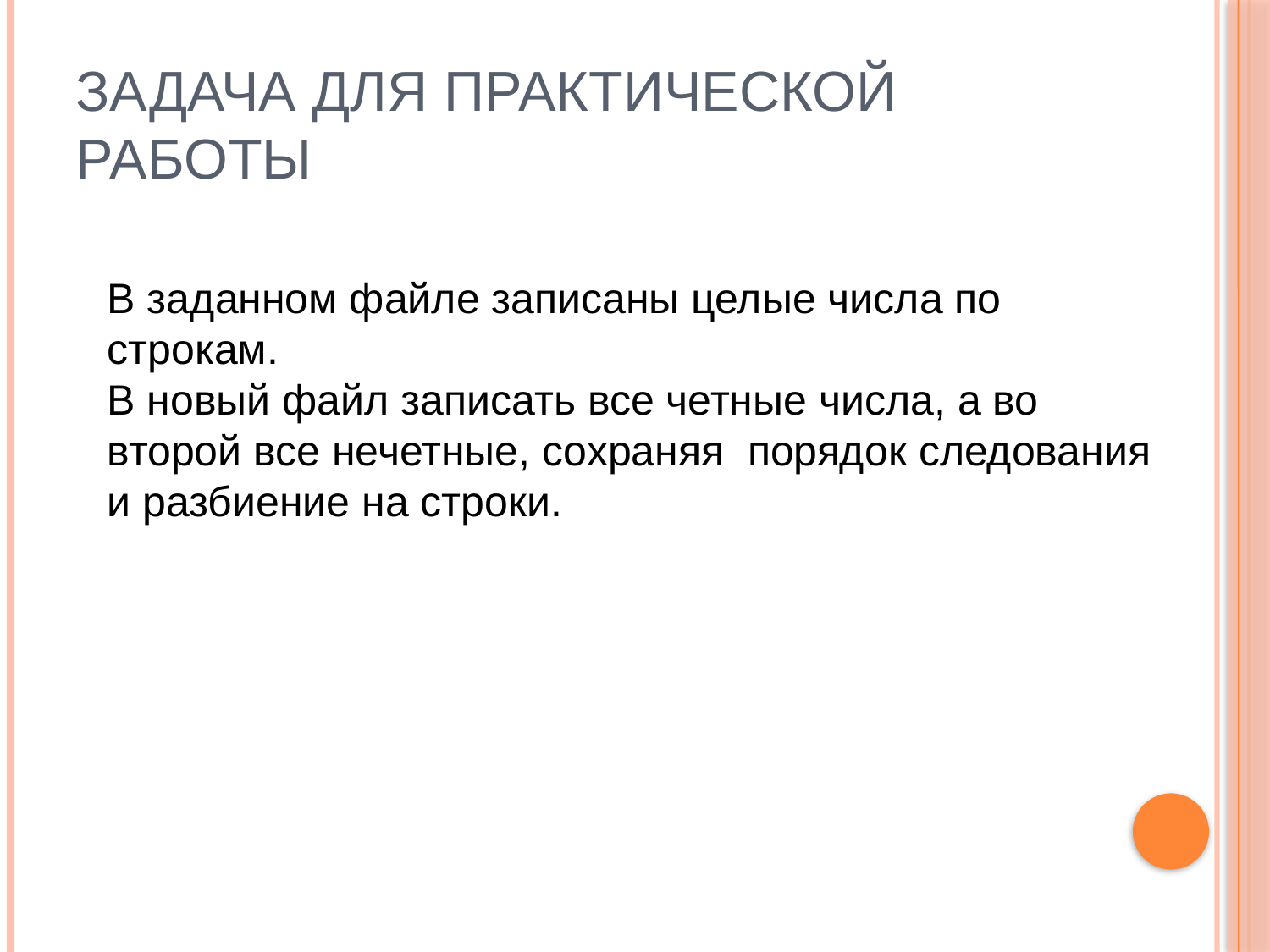

# Задача для практической работы

В заданном файле записаны целые числа по строкам.
В новый файл записать все четные числа, а во второй все нечетные, сохраняя  порядок следования и разбиение на строки.